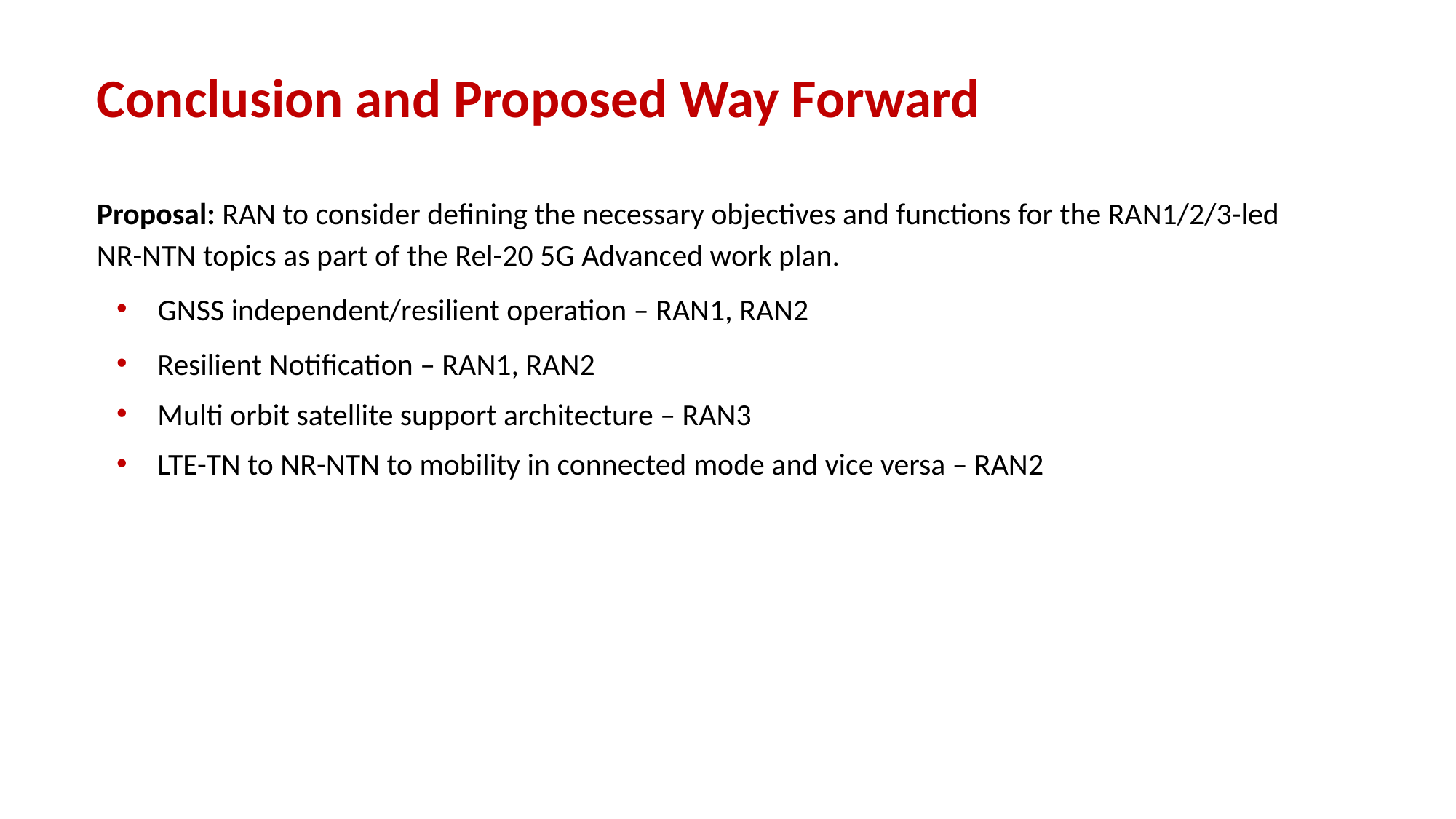

Conclusion and Proposed Way Forward
Proposal: RAN to consider defining the necessary objectives and functions for the RAN1/2/3-led NR-NTN topics as part of the Rel-20 5G Advanced work plan.
GNSS independent/resilient operation – RAN1, RAN2
Resilient Notification – RAN1, RAN2
Multi orbit satellite support architecture – RAN3
LTE-TN to NR-NTN to mobility in connected mode and vice versa – RAN2